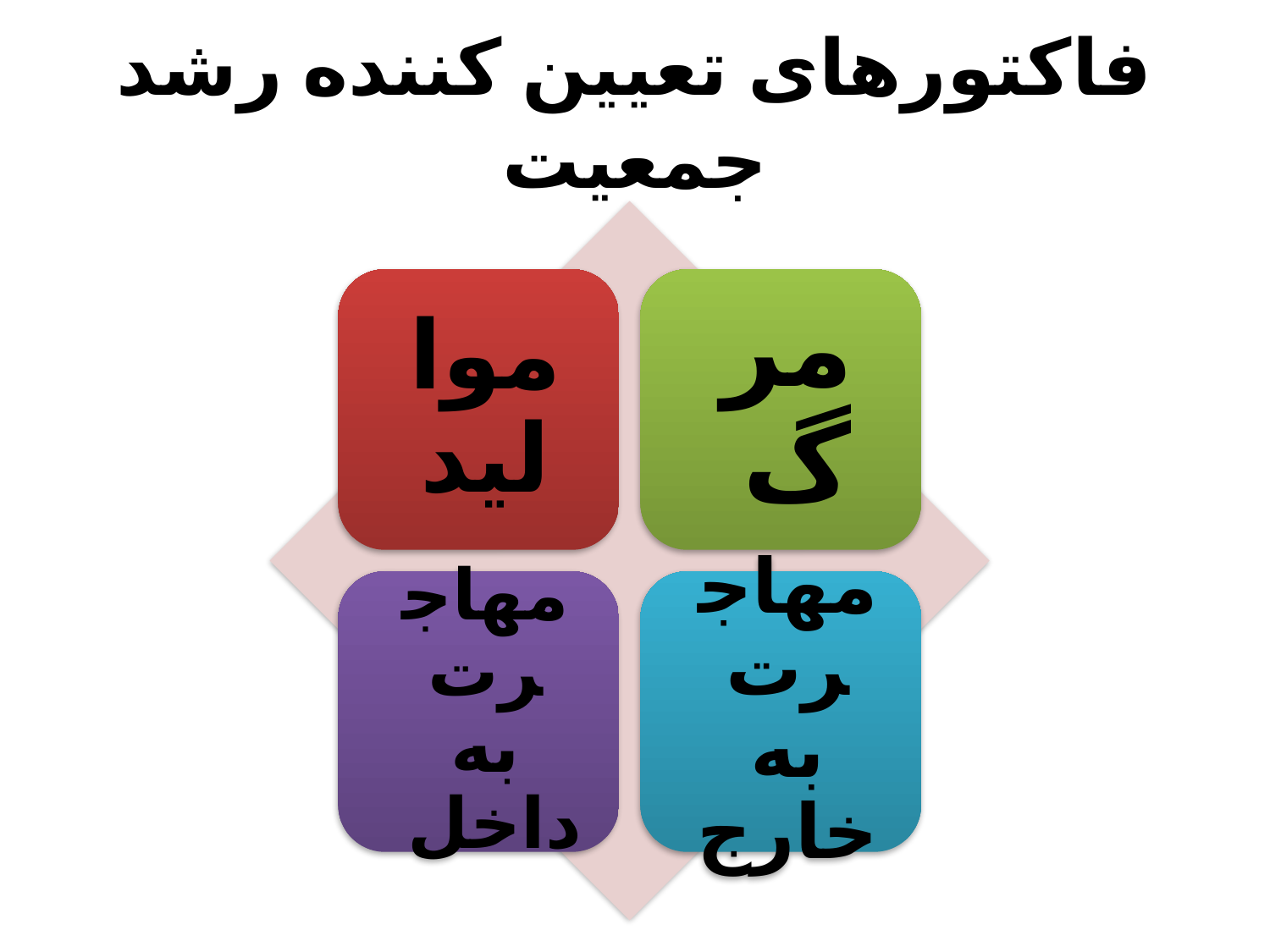

# فاکتورهای تعیین کننده رشد جمعیت
موالید
مرگ
مهاجرت به داخل
مهاجرت به خارج